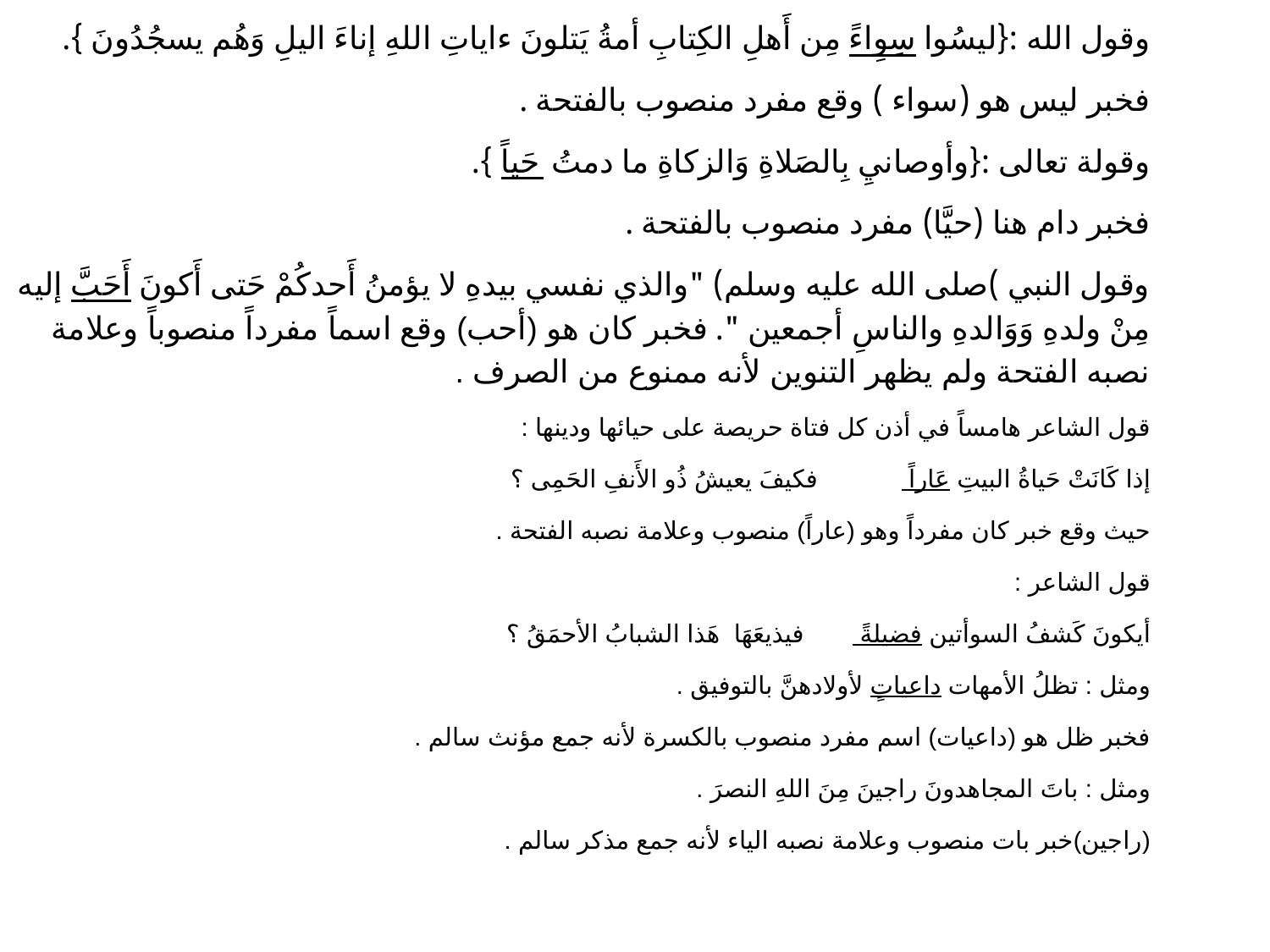

وقول الله :{ليسُوا سِوِاءً مِن أَهلِ الكِتابِ أمةُ يَتلونَ ءاياتِ اللهِ إناءَ اليلِ وَهُم يسجُدُونَ }.
فخبر ليس هو (سواء ) وقع مفرد منصوب بالفتحة .
وقولة تعالى :{وأوصانيِ بِالصَلاةِ وَالزكاةِ ما دمتُ حَياً }.
فخبر دام هنا (حيَّا) مفرد منصوب بالفتحة .
وقول النبي )صلى الله عليه وسلم) "والذي نفسي بيدهِ لا يؤمنُ أَحدكُمْ حَتى أَكونَ أَحَبَّ إليه مِنْ ولدهِ وَوَالدهِ والناسِ أجمعين ". فخبر كان هو (أحب) وقع اسماً مفرداً منصوباً وعلامة نصبه الفتحة ولم يظهر التنوين لأنه ممنوع من الصرف .
قول الشاعر هامساً في أذن كل فتاة حريصة على حيائها ودينها :
إذا كَانَتْ حَياةُ البيتِ عَاراً             فكيفَ يعيشُ ذُو الأَنفِ الحَمِى ؟
حيث وقع خبر كان مفرداً وهو (عاراً) منصوب وعلامة نصبه الفتحة .
قول الشاعر :
أيكونَ كَشفُ السوأتين فضيلةً        فيذيعَهَا  هَذا الشبابُ الأحمَقُ ؟
ومثل : تظلُ الأمهات داعياتٍ لأولادهنَّ بالتوفيق .
فخبر ظل هو (داعيات) اسم مفرد منصوب بالكسرة لأنه جمع مؤنث سالم .
ومثل : باتَ المجاهدونَ راجينَ مِنَ اللهِ النصرَ .
(راجين)خبر بات منصوب وعلامة نصبه الياء لأنه جمع مذكر سالم .